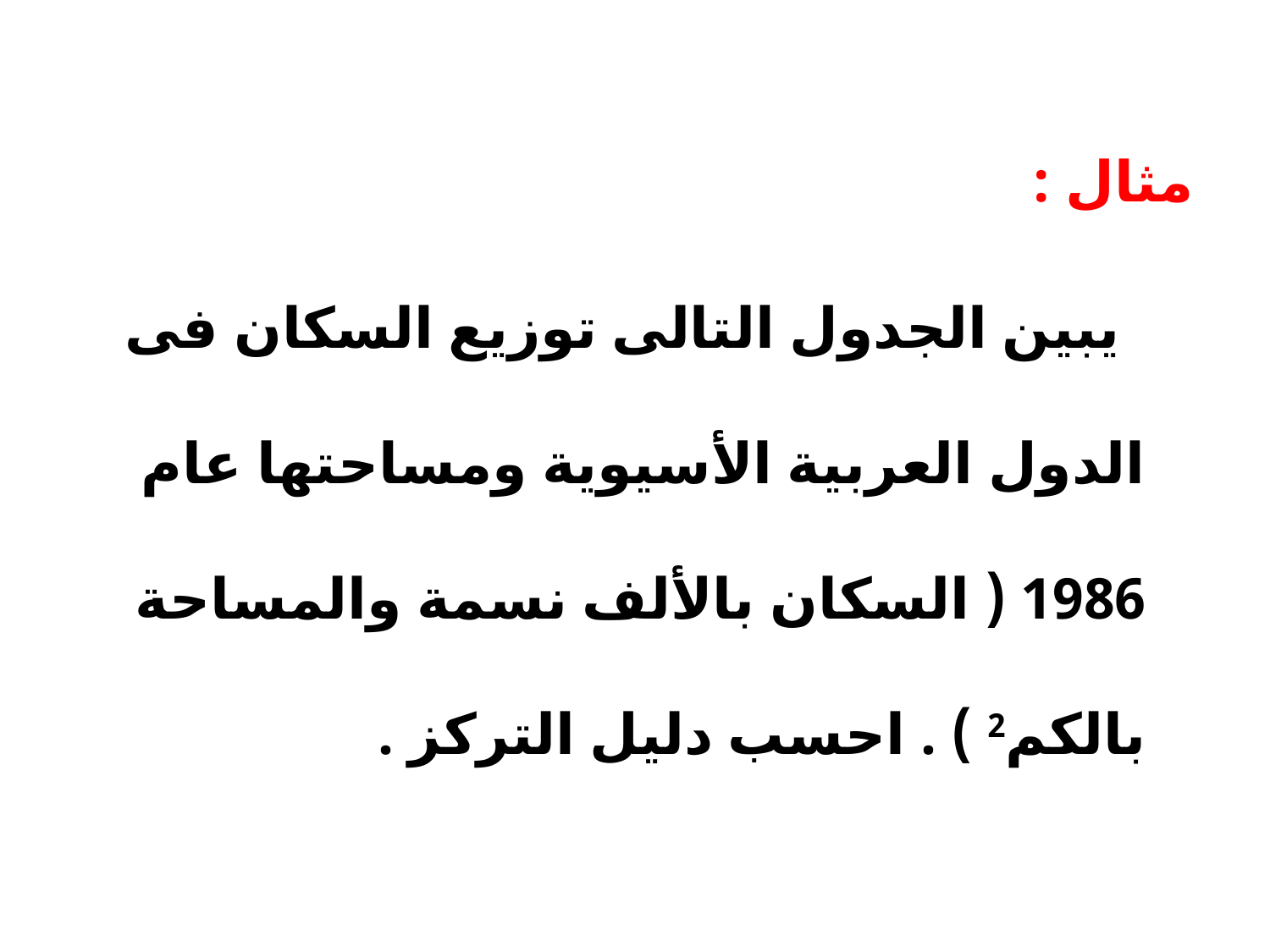

مثال :
     يبين الجدول التالى توزيع السكان فى الدول العربية الأسيوية ومساحتها عام 1986 ( السكان بالألف نسمة والمساحة بالكم2 ) . احسب دليل التركز .